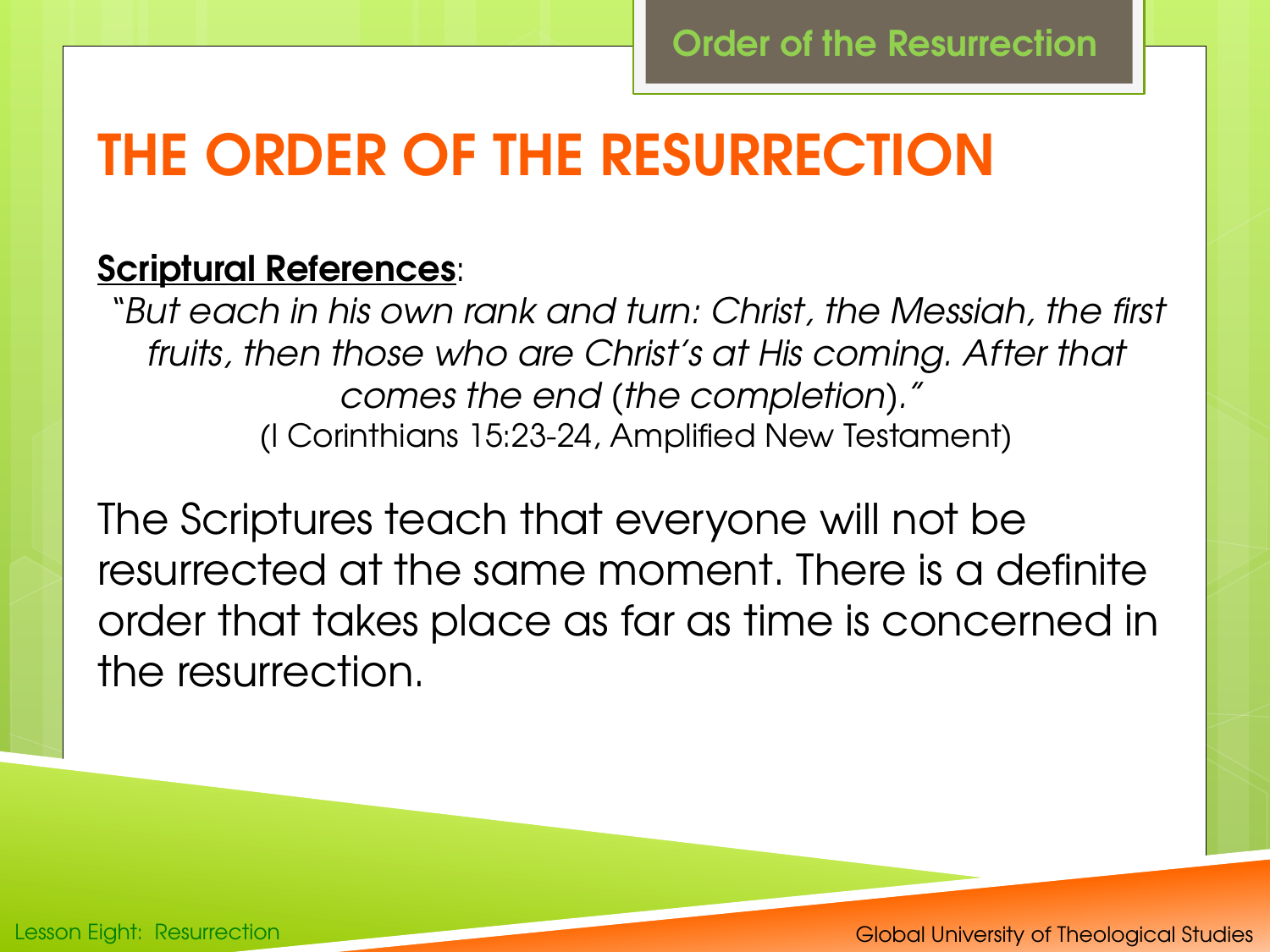

Order of the Resurrection
THE ORDER OF THE RESURRECTION

Scriptural References:
“But each in his own rank and turn: Christ, the Messiah, the first fruits, then those who are Christ’s at His coming. After that comes the end (the completion).”
(I Corinthians 15:23-24, Amplified New Testament)

The Scriptures teach that everyone will not be resurrected at the same moment. There is a definite order that takes place as far as time is concerned in the resurrection.

 Global University of Theological Studies
Lesson Eight:  Resurrection